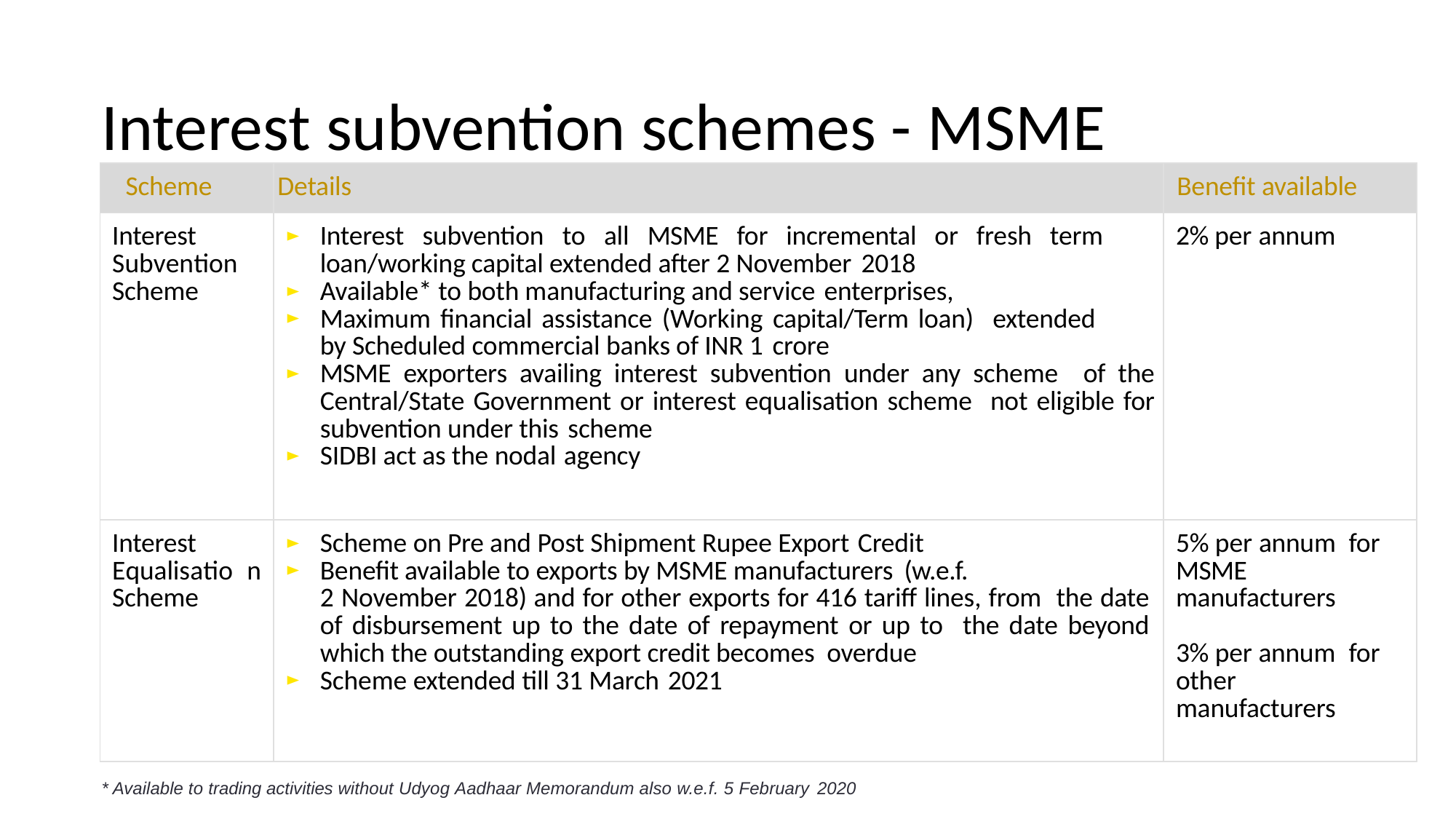

# Interest subvention schemes - MSME
| Scheme | Details | Benefit available |
| --- | --- | --- |
| Interest Subvention Scheme | Interest subvention to all MSME for incremental or fresh term loan/working capital extended after 2 November 2018 Available\* to both manufacturing and service enterprises, Maximum financial assistance (Working capital/Term loan) extended by Scheduled commercial banks of INR 1 crore MSME exporters availing interest subvention under any scheme of the Central/State Government or interest equalisation scheme not eligible for subvention under this scheme SIDBI act as the nodal agency | 2% per annum |
| Interest Equalisatio n Scheme | Scheme on Pre and Post Shipment Rupee Export Credit Benefit available to exports by MSME manufacturers (w.e.f. 2 November 2018) and for other exports for 416 tariff lines, from the date of disbursement up to the date of repayment or up to the date beyond which the outstanding export credit becomes overdue Scheme extended till 31 March 2021 | 5% per annum for MSME manufacturers 3% per annum for other manufacturers |
* Available to trading activities without Udyog Aadhaar Memorandum also w.e.f. 5 February 2020